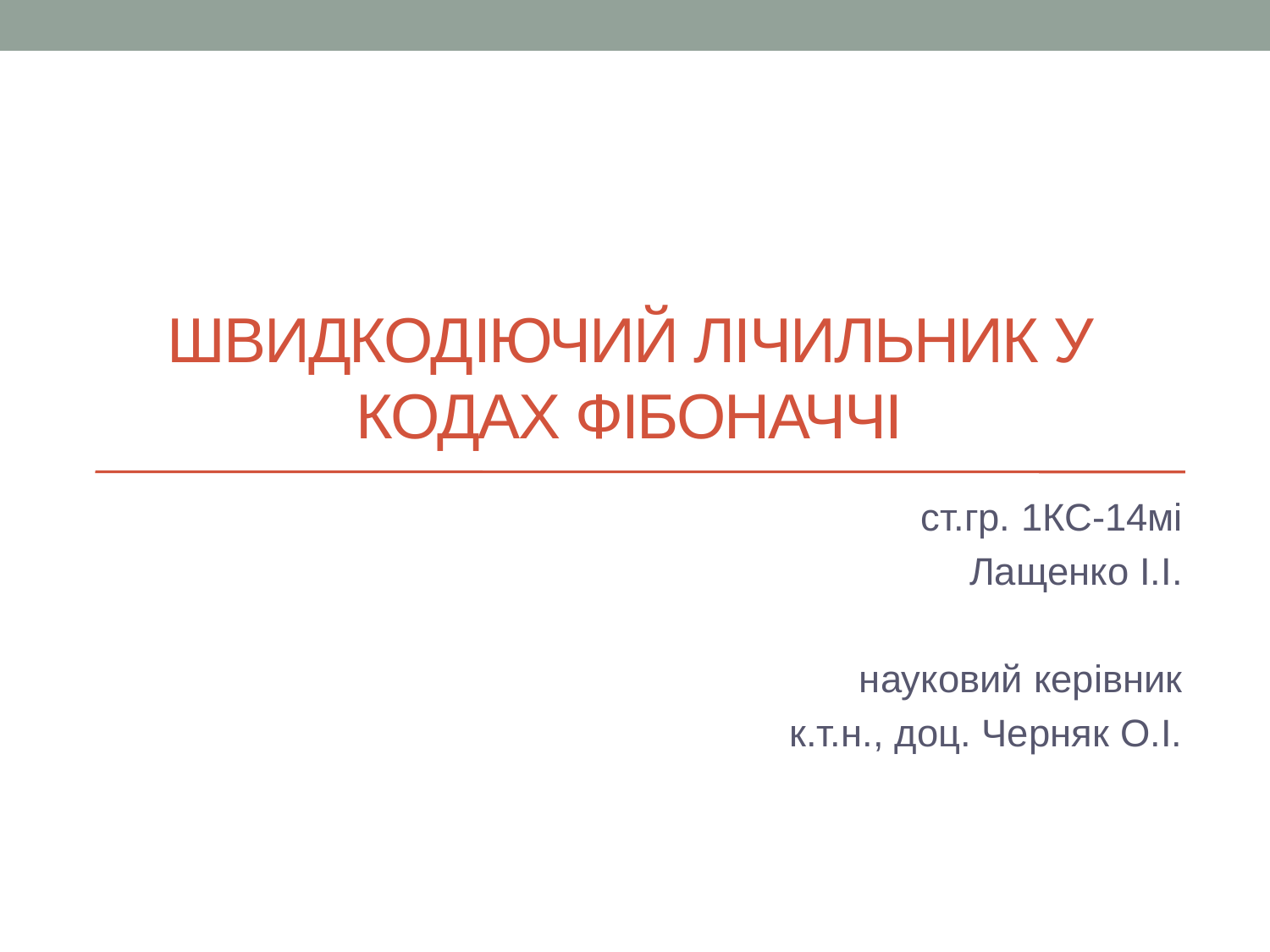

# Швидкодіючий лічильник у кодах фібоначчі
ст.гр. 1КС-14мі
Лащенко І.І.

науковий керівник
к.т.н., доц. Черняк О.І.